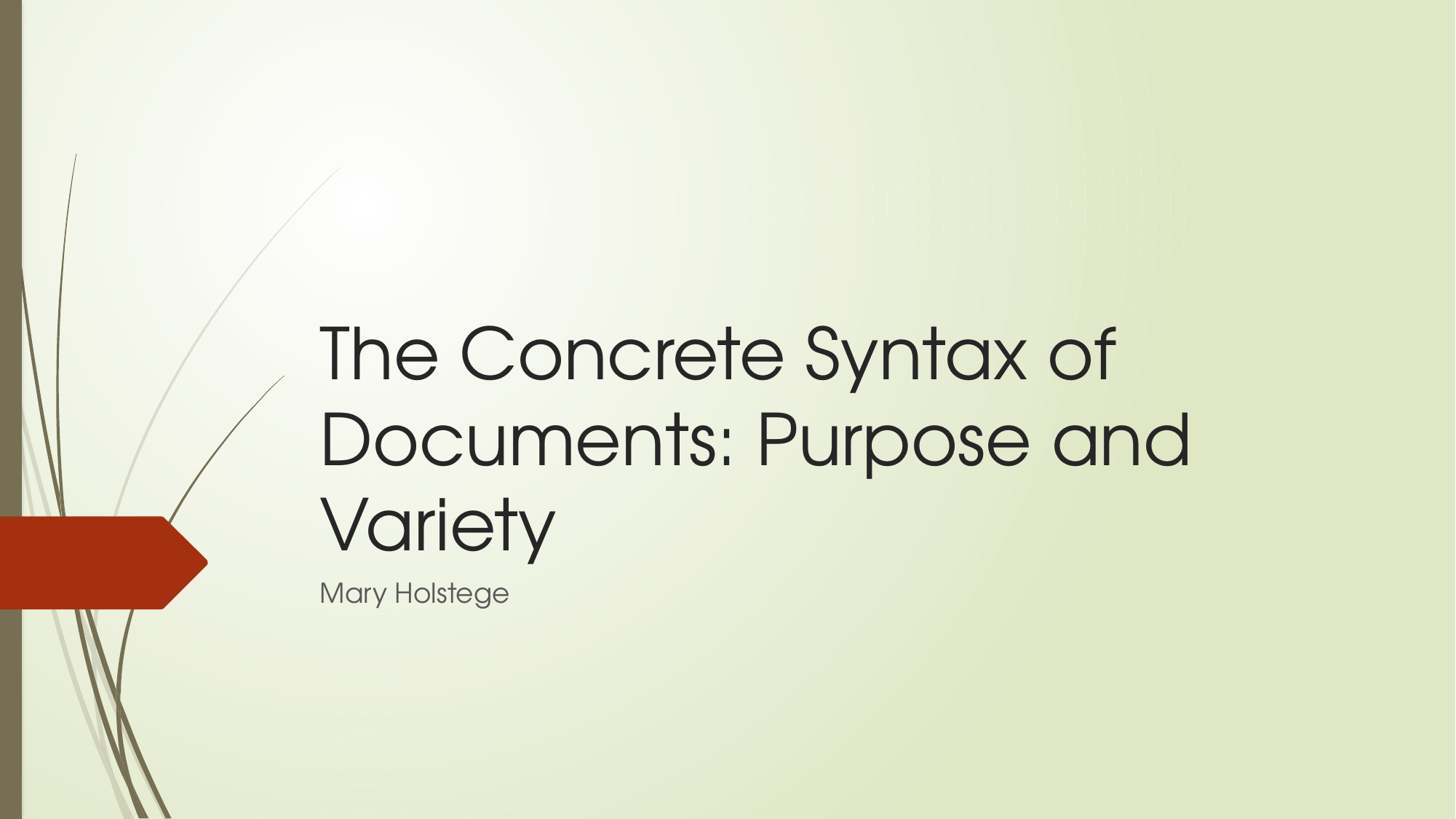

# The Concrete Syntax of Documents: Purpose and Variety
Mary Holstege